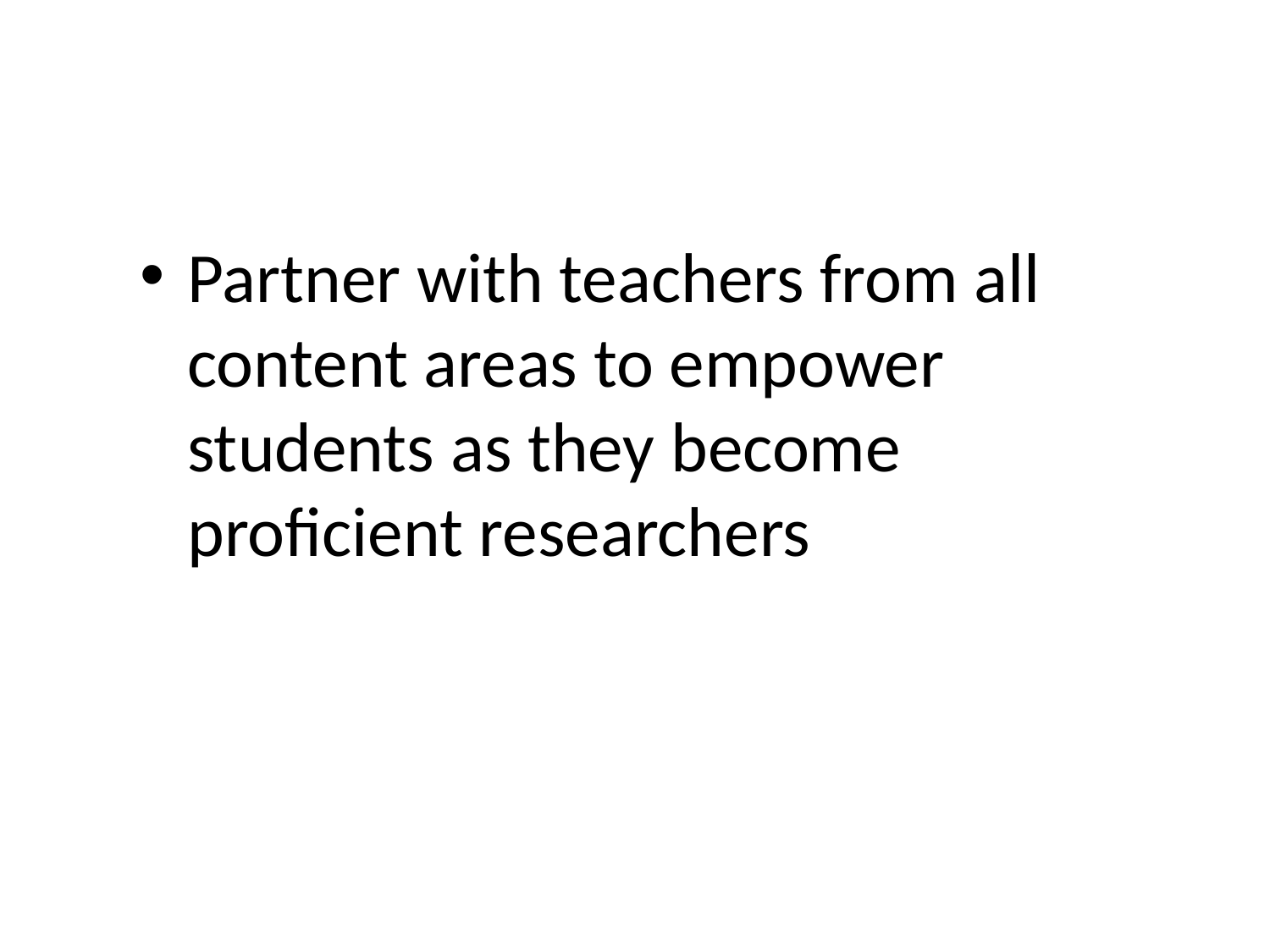

Partner with teachers from all content areas to empower students as they become proficient researchers